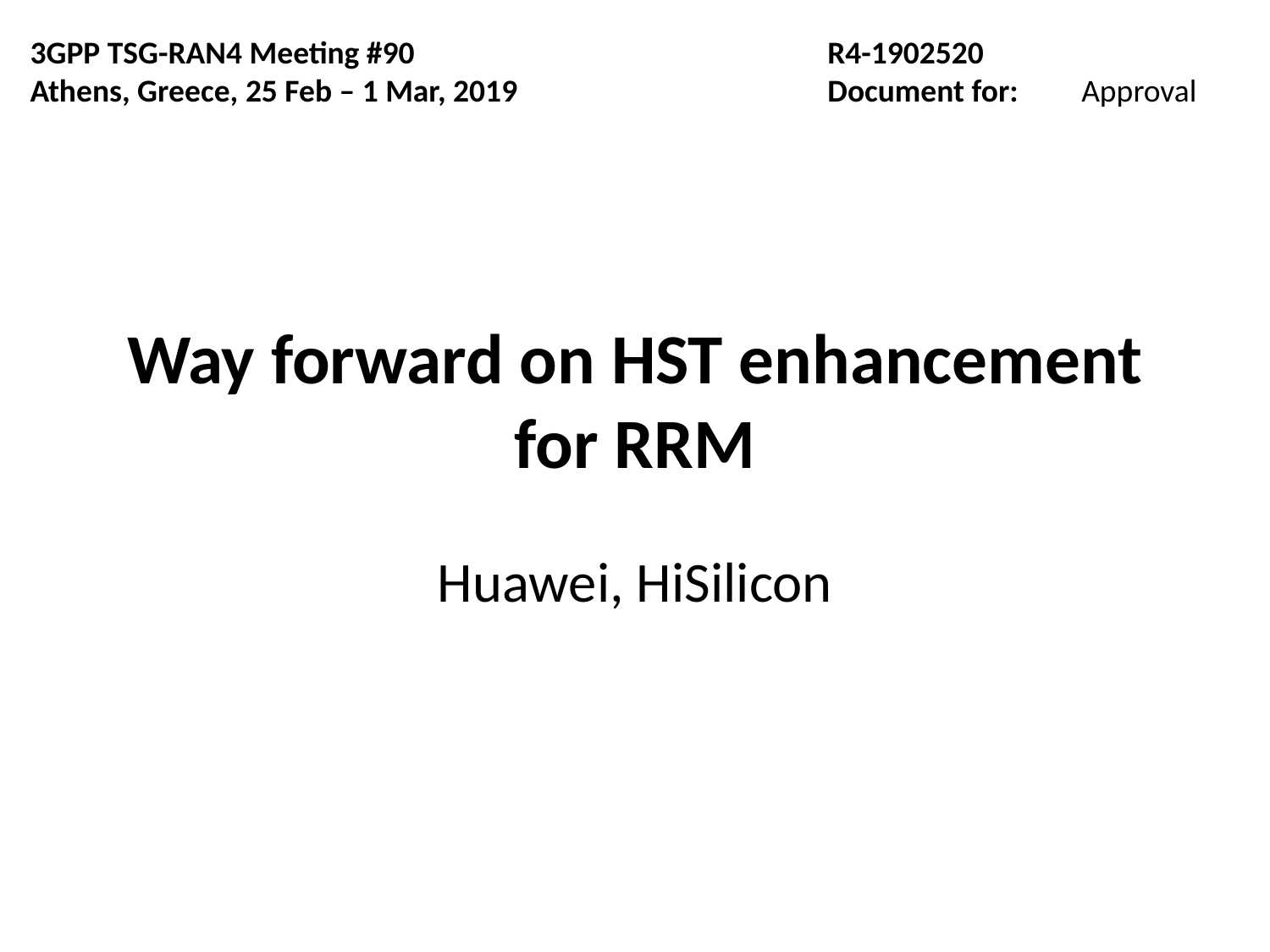

3GPP TSG-RAN4 Meeting #90
Athens, Greece, 25 Feb – 1 Mar, 2019
R4-1902520
Document for:	Approval
# Way forward on HST enhancement for RRM
Huawei, HiSilicon